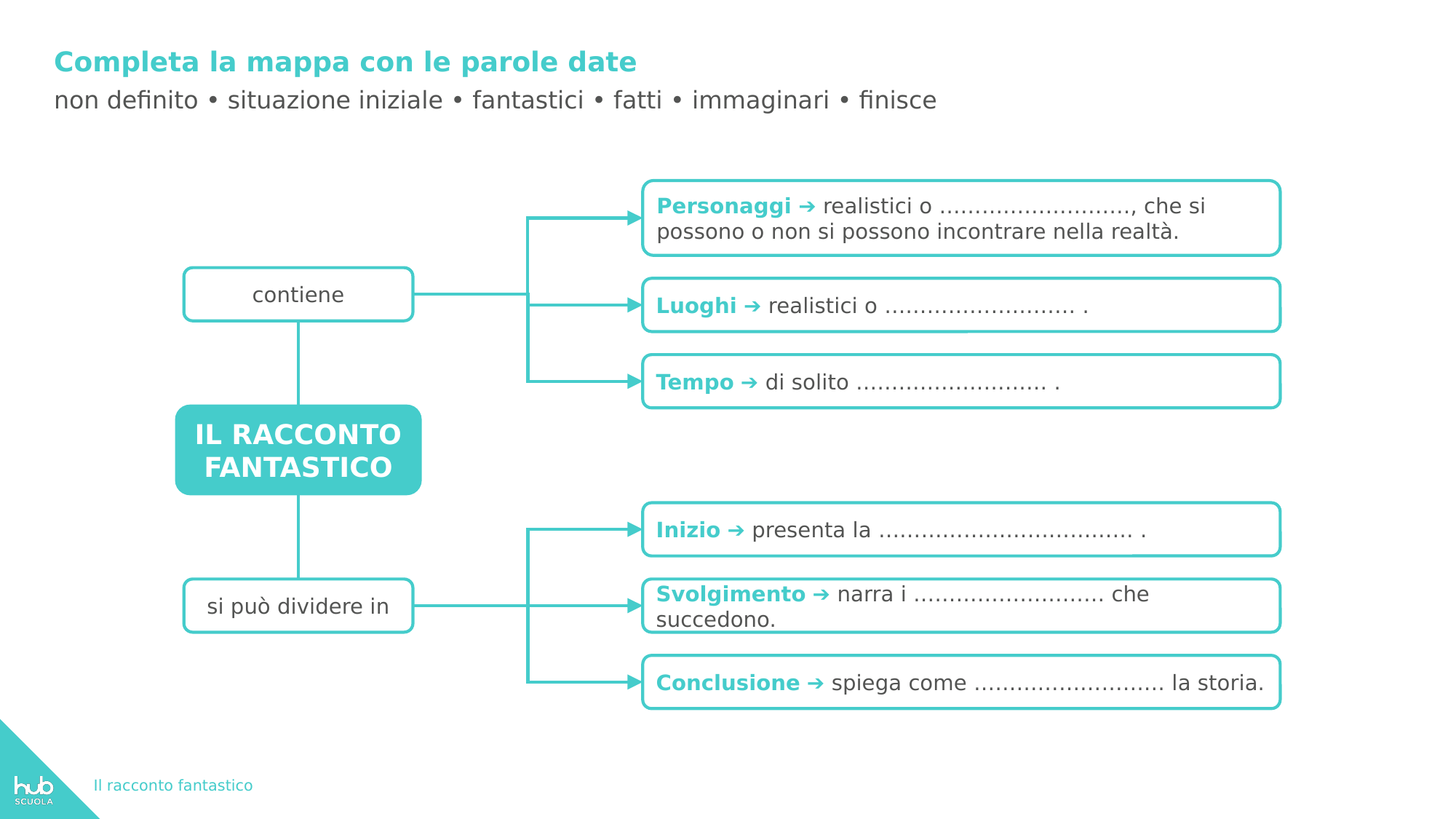

Completa la mappa con le parole date
non definito • situazione iniziale • fantastici • fatti • immaginari • finisce
Personaggi ➔ realistici o ………………………, che si possono o non si possono incontrare nella realtà.
contiene
Luoghi ➔ realistici o ……………………… .
Tempo ➔ di solito ……………………… .
IL RACCONTO FANTASTICO
Inizio ➔ presenta la ……………………………… .
si può dividere in
Svolgimento ➔ narra i ……………………… che succedono.
Conclusione ➔ spiega come ……………………… la storia.